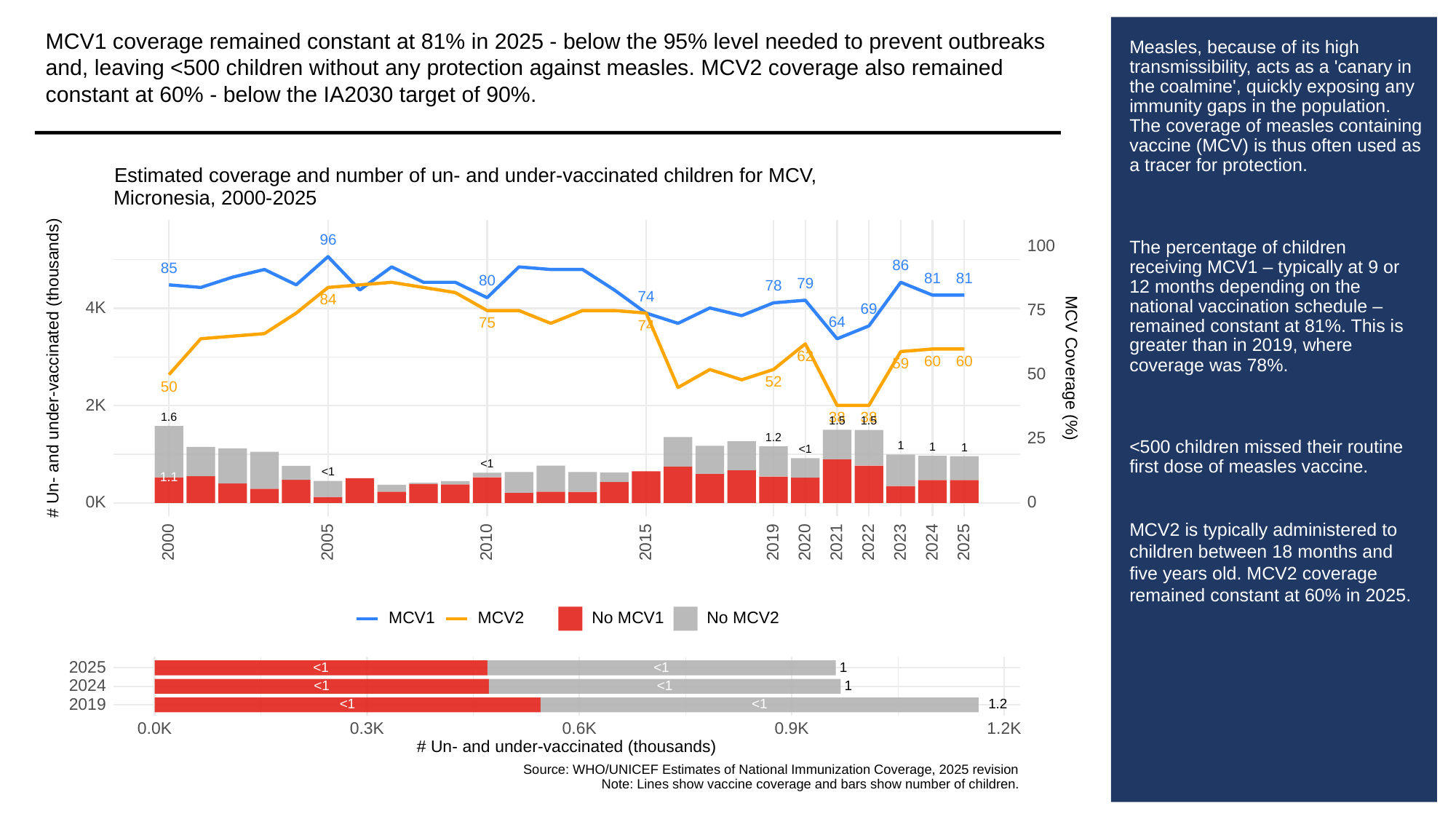

MCV1 coverage remained constant at 81% in 2025 - below the 95% level needed to prevent outbreaks and, leaving <500 children without any protection against measles. MCV2 coverage also remained constant at 60% - below the IA2030 target of 90%.
# Measles, because of its high transmissibility, acts as a 'canary in the coalmine', quickly exposing any immunity gaps in the population. The coverage of measles containing vaccine (MCV) is thus often used as a tracer for protection.

The percentage of children receiving MCV1 – typically at 9 or 12 months depending on the national vaccination schedule – remained constant at 81%. This is greater than in 2019, where coverage was 78%.

<500 children missed their routine first dose of measles vaccine.

MCV2 is typically administered to children between 18 months and five years old. MCV2 coverage remained constant at 60% in 2025.

Estimated coverage and number of un- and under-vaccinated children for MCV,
Micronesia, 2000-2025

96
100

86
85
81
81
80
79
78

74
84
4K
69
75

64
75
74
62
60
60

59
# Un- and under-vaccinated (thousands)
MCV Coverage (%)
50
52
50
2K

38
38
1.6
1.5
1.5

25
1.2

1
1
1
<1

<1

<1

1.1

0K
0

2023
2000
2005
2010
2015
2019
2020
2021
2022
2024
2025

MCV1
MCV2
No MCV1
No MCV2

2025
<1
<1
1

2024
<1
<1
1

2019
<1
<1
1.2

0.3K
0.0K
0.6K
0.9K
1.2K
# Un- and under-vaccinated (thousands)
Source: WHO/UNICEF Estimates of National Immunization Coverage, 2025 revision
Note: Lines show vaccine coverage and bars show number of children.